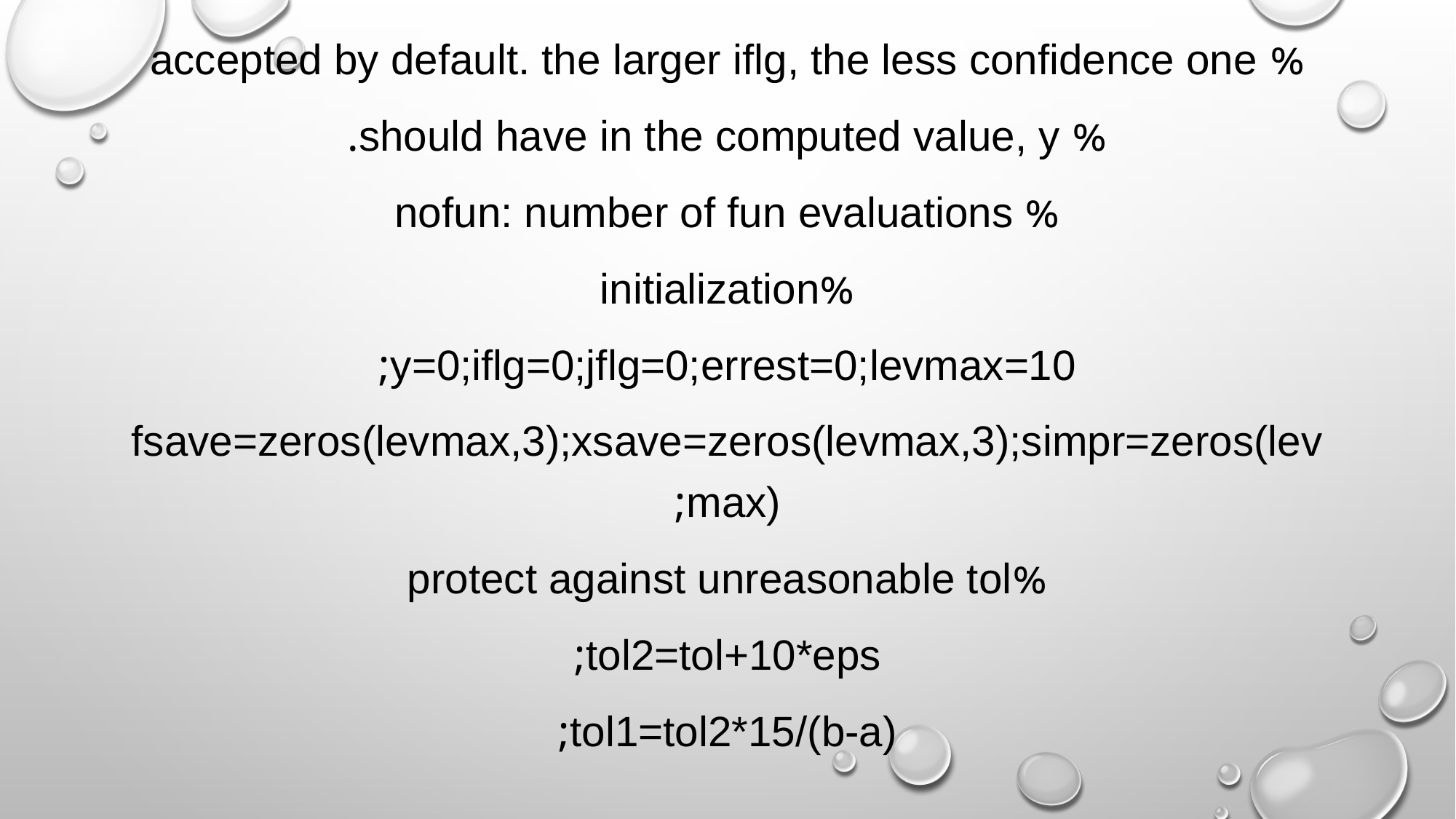

% accepted by default. the larger iflg, the less confidence one
% should have in the computed value, y.
% nofun: number of fun evaluations
%initialization
y=0;iflg=0;jflg=0;errest=0;levmax=10;
fsave=zeros(levmax,3);xsave=zeros(levmax,3);simpr=zeros(levmax);
%protect against unreasonable tol
tol2=tol+10*eps;
tol1=tol2*15/(b-a);